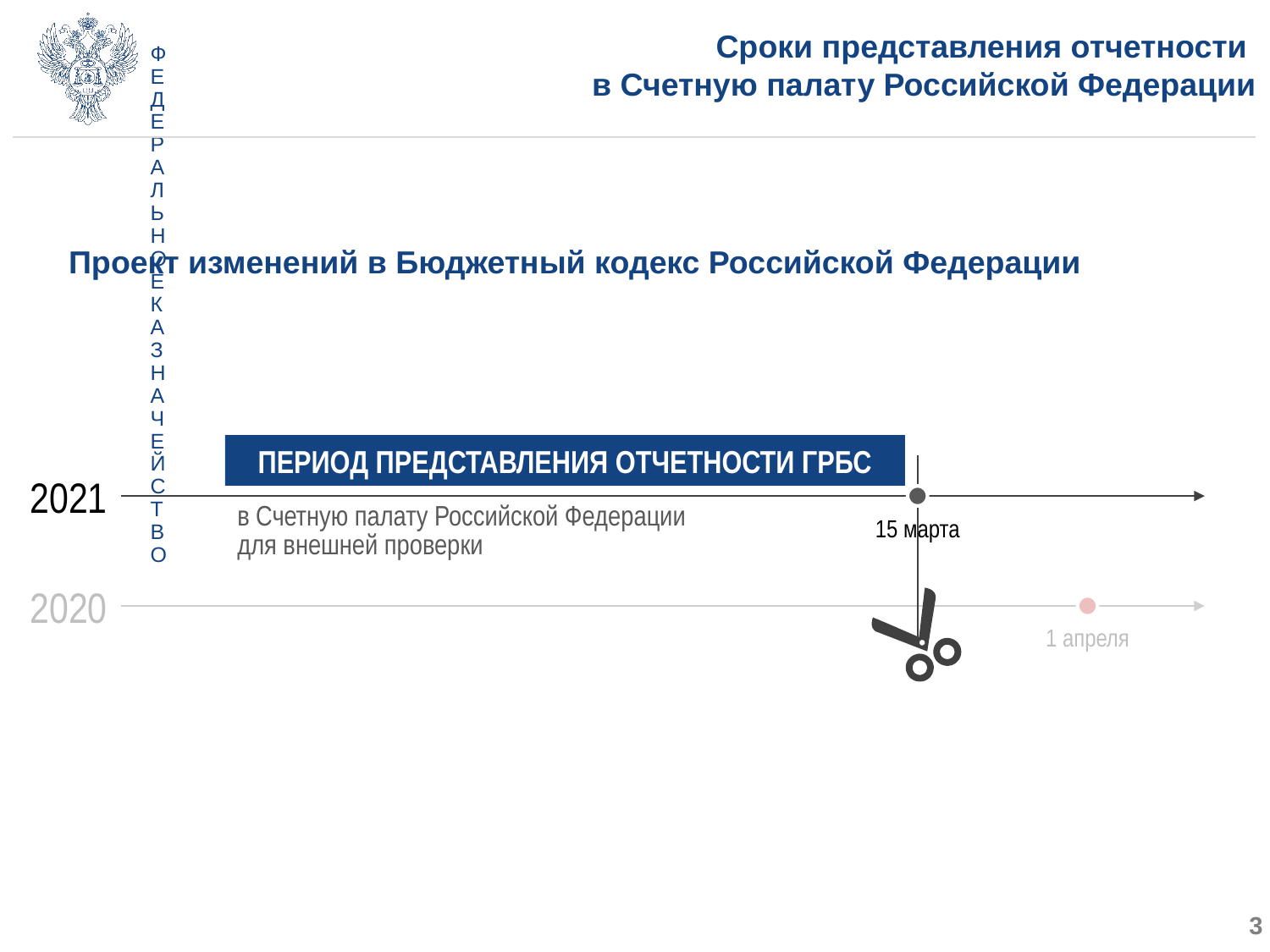

# Сроки представления отчетности в Счетную палату Российской Федерации
Проект изменений в Бюджетный кодекс Российской Федерации
ПЕРИОД ПРЕДСТАВЛЕНИЯ ОТЧЕТНОСТИ ГРБС
2021

в Счетную палату Российской Федерации
для внешней проверки
15 марта

2020

1 апреля
3